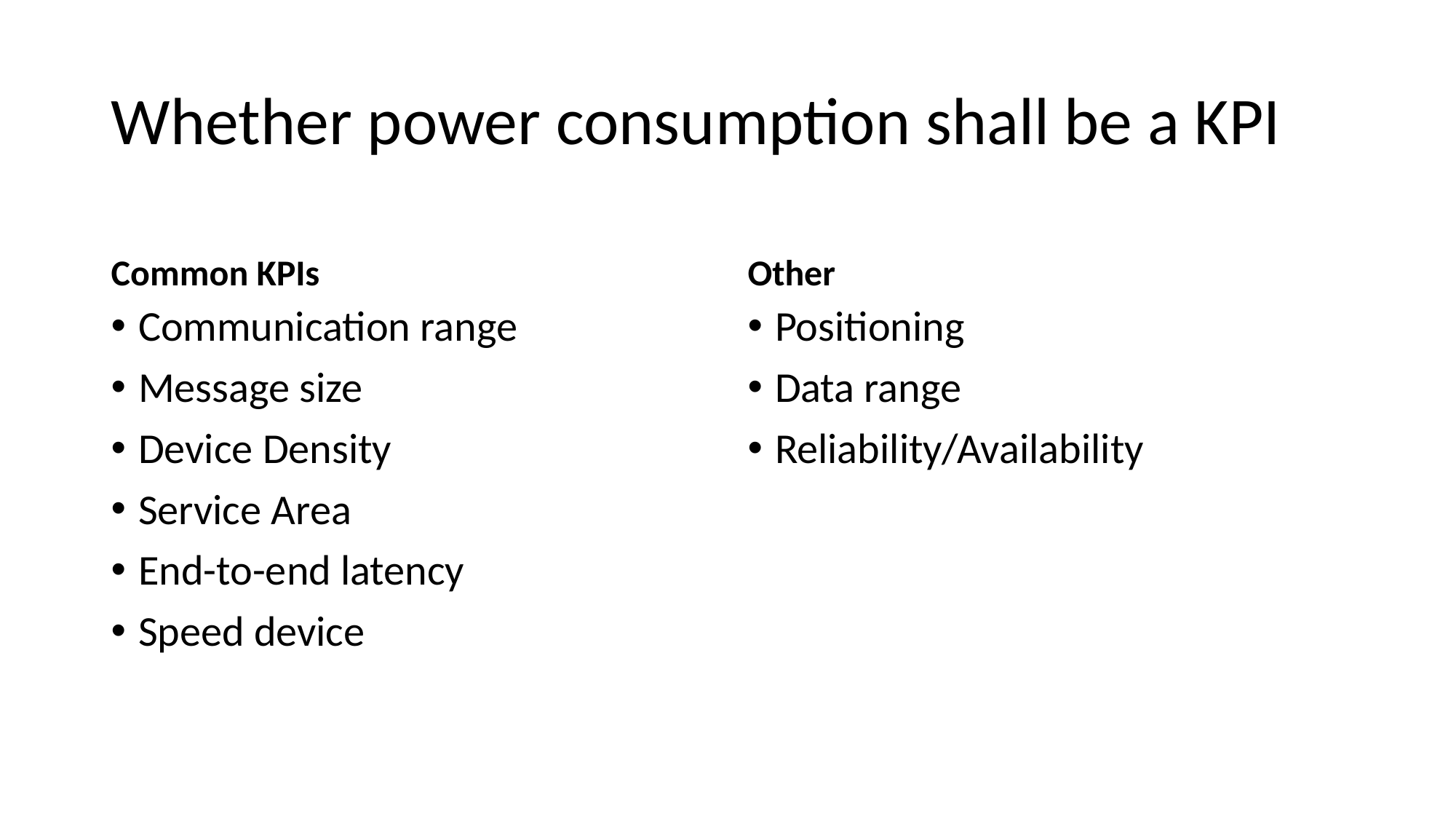

# Whether power consumption shall be a KPI
Common KPIs
Other
Communication range
Message size
Device Density
Service Area
End-to-end latency
Speed device
Positioning
Data range
Reliability/Availability